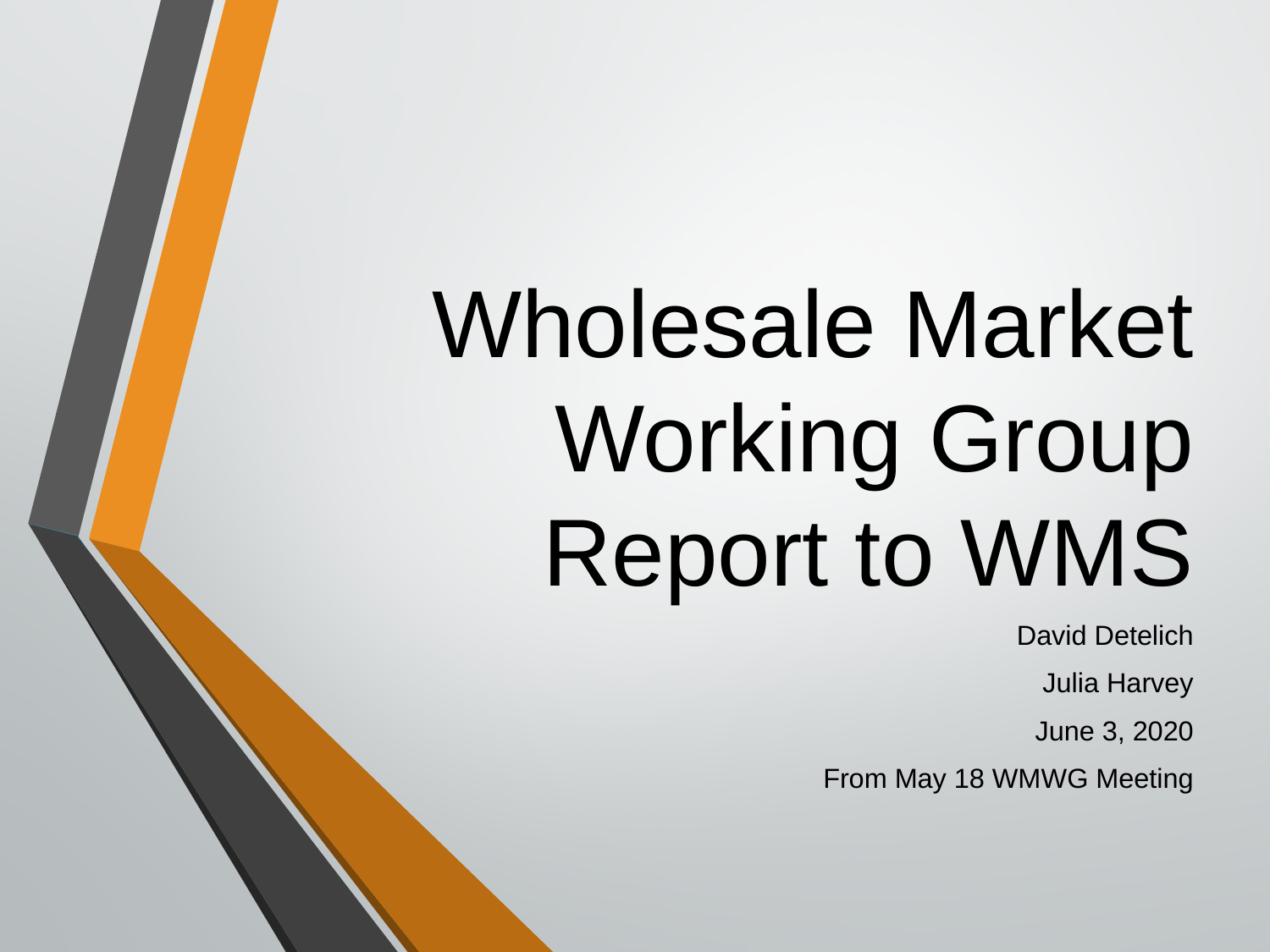

# Wholesale Market Working Group Report to WMS
David Detelich
Julia Harvey
June 3, 2020
From May 18 WMWG Meeting